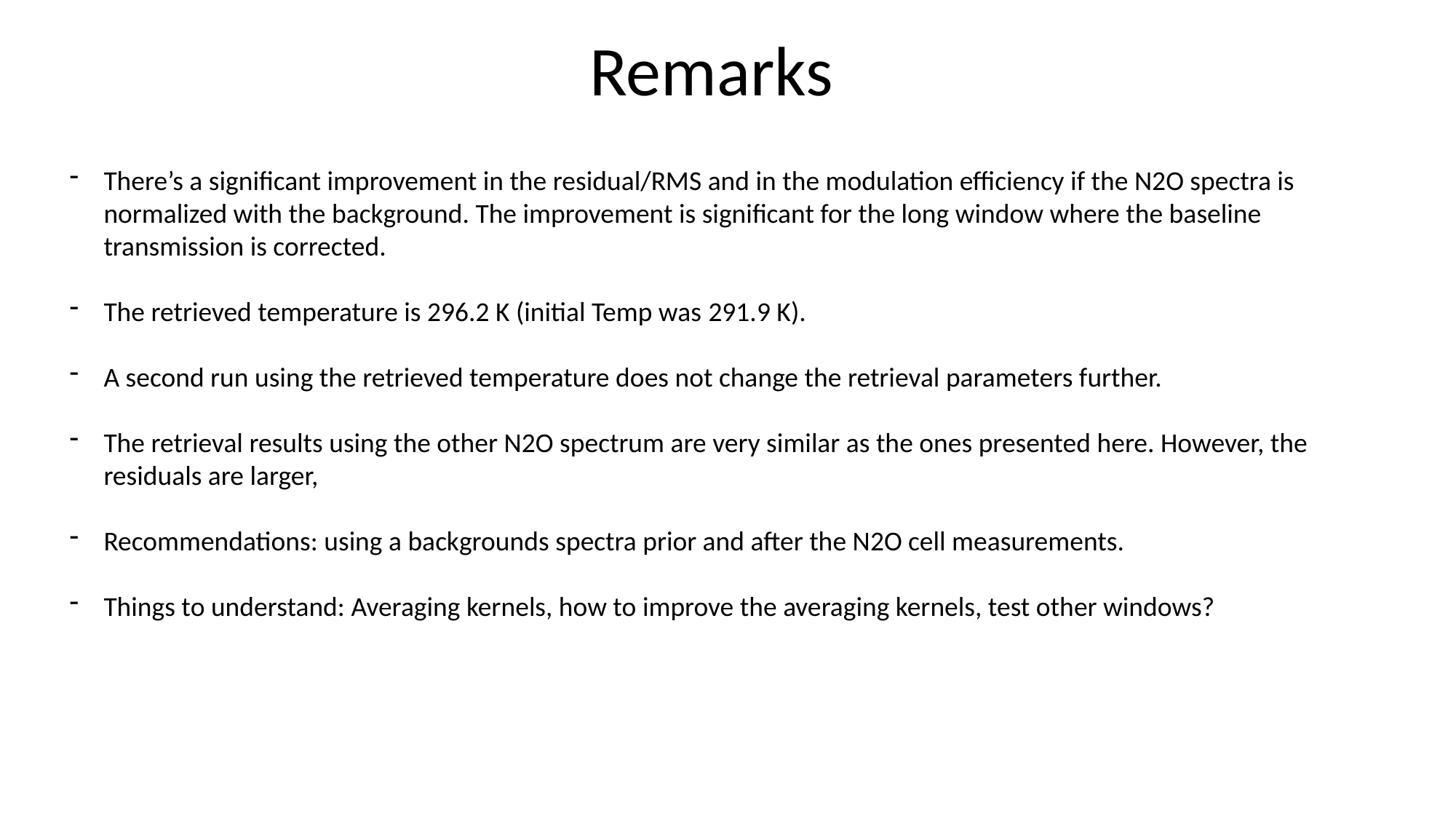

Remarks
There’s a significant improvement in the residual/RMS and in the modulation efficiency if the N2O spectra is normalized with the background. The improvement is significant for the long window where the baseline transmission is corrected.

The retrieved temperature is 296.2 K (initial Temp was 291.9 K).

A second run using the retrieved temperature does not change the retrieval parameters further.

The retrieval results using the other N2O spectrum are very similar as the ones presented here. However, the residuals are larger,

Recommendations: using a backgrounds spectra prior and after the N2O cell measurements.

Things to understand: Averaging kernels, how to improve the averaging kernels, test other windows?